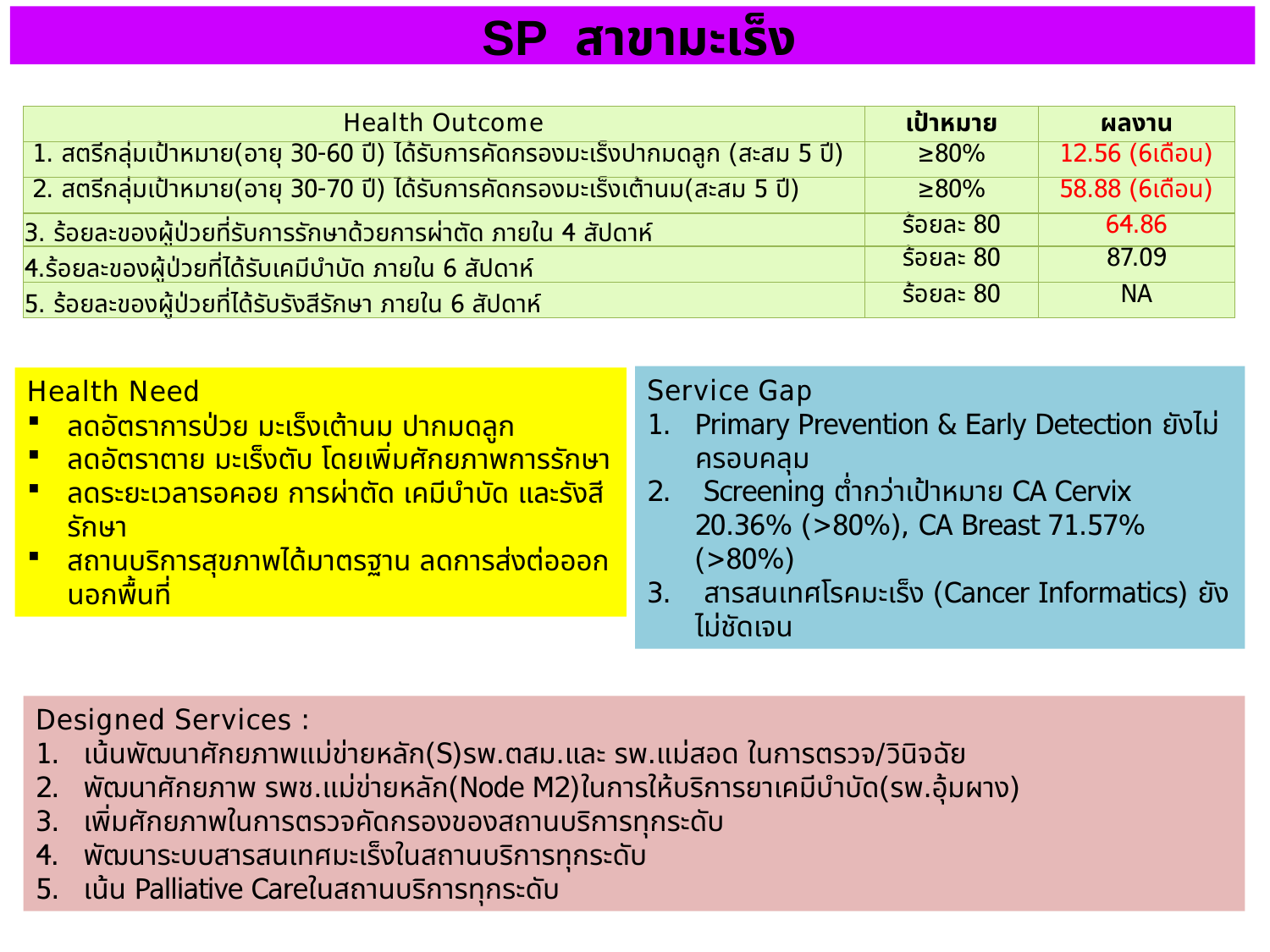

# SP  สาขามะเร็ง
| Health Outcome | เป้าหมาย | ผลงาน |
| --- | --- | --- |
| 1. สตรีกลุ่มเป้าหมาย(อายุ 30-60 ปี) ได้รับการคัดกรองมะเร็งปากมดลูก (สะสม 5 ปี) | ≥80% | 12.56 (6เดือน) |
| 2. สตรีกลุ่มเป้าหมาย(อายุ 30-70 ปี) ได้รับการคัดกรองมะเร็งเต้านม(สะสม 5 ปี) | ≥80% | 58.88 (6เดือน) |
| 3. ร้อยละของผู้ป่วยที่รับการรักษาด้วยการผ่าตัด ภายใน 4 สัปดาห์ | ร้อยละ 80 | 64.86 |
| 4.ร้อยละของผู้ป่วยที่ได้รับเคมีบำบัด ภายใน 6 สัปดาห์ | ร้อยละ 80 | 87.09 |
| 5. ร้อยละของผู้ป่วยที่ได้รับรังสีรักษา ภายใน 6 สัปดาห์ | ร้อยละ 80 | NA |
Service Gap
Primary Prevention & Early Detection ยังไม่ครอบคลุม
 Screening ต่ำกว่าเป้าหมาย CA Cervix 20.36% (>80%), CA Breast 71.57% (>80%)
 สารสนเทศโรคมะเร็ง (Cancer Informatics) ยังไม่ชัดเจน
Health Need
ลดอัตราการป่วย มะเร็งเต้านม ปากมดลูก
ลดอัตราตาย มะเร็งตับ โดยเพิ่มศักยภาพการรักษา
ลดระยะเวลารอคอย การผ่าตัด เคมีบำบัด และรังสีรักษา
สถานบริการสุขภาพได้มาตรฐาน ลดการส่งต่อออกนอกพื้นที่
Designed Services :
เน้นพัฒนาศักยภาพแม่ข่ายหลัก(S)รพ.ตสม.และ รพ.แม่สอด ในการตรวจ/วินิจฉัย
พัฒนาศักยภาพ รพช.แม่ข่ายหลัก(Node M2)ในการให้บริการยาเคมีบำบัด(รพ.อุ้มผาง)
เพิ่มศักยภาพในการตรวจคัดกรองของสถานบริการทุกระดับ
พัฒนาระบบสารสนเทศมะเร็งในสถานบริการทุกระดับ
เน้น Palliative Careในสถานบริการทุกระดับ